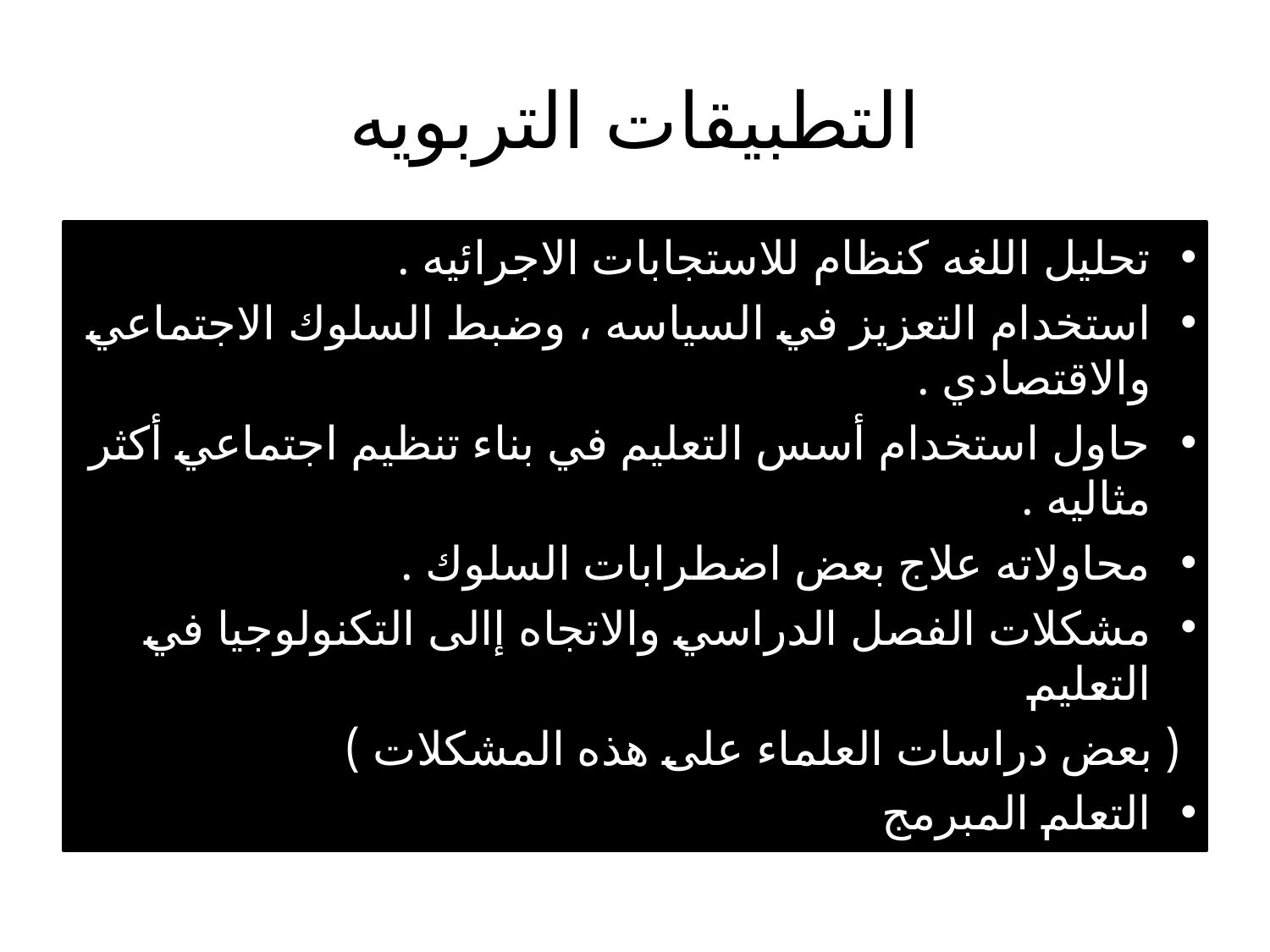

# التطبيقات التربويه
تحليل اللغه كنظام للاستجابات الاجرائيه .
استخدام التعزيز في السياسه ، وضبط السلوك الاجتماعي والاقتصادي .
حاول استخدام أسس التعليم في بناء تنظيم اجتماعي أكثر مثاليه .
محاولاته علاج بعض اضطرابات السلوك .
مشكلات الفصل الدراسي والاتجاه إالى التكنولوجيا في التعليم
 ( بعض دراسات العلماء على هذه المشكلات )
التعلم المبرمج